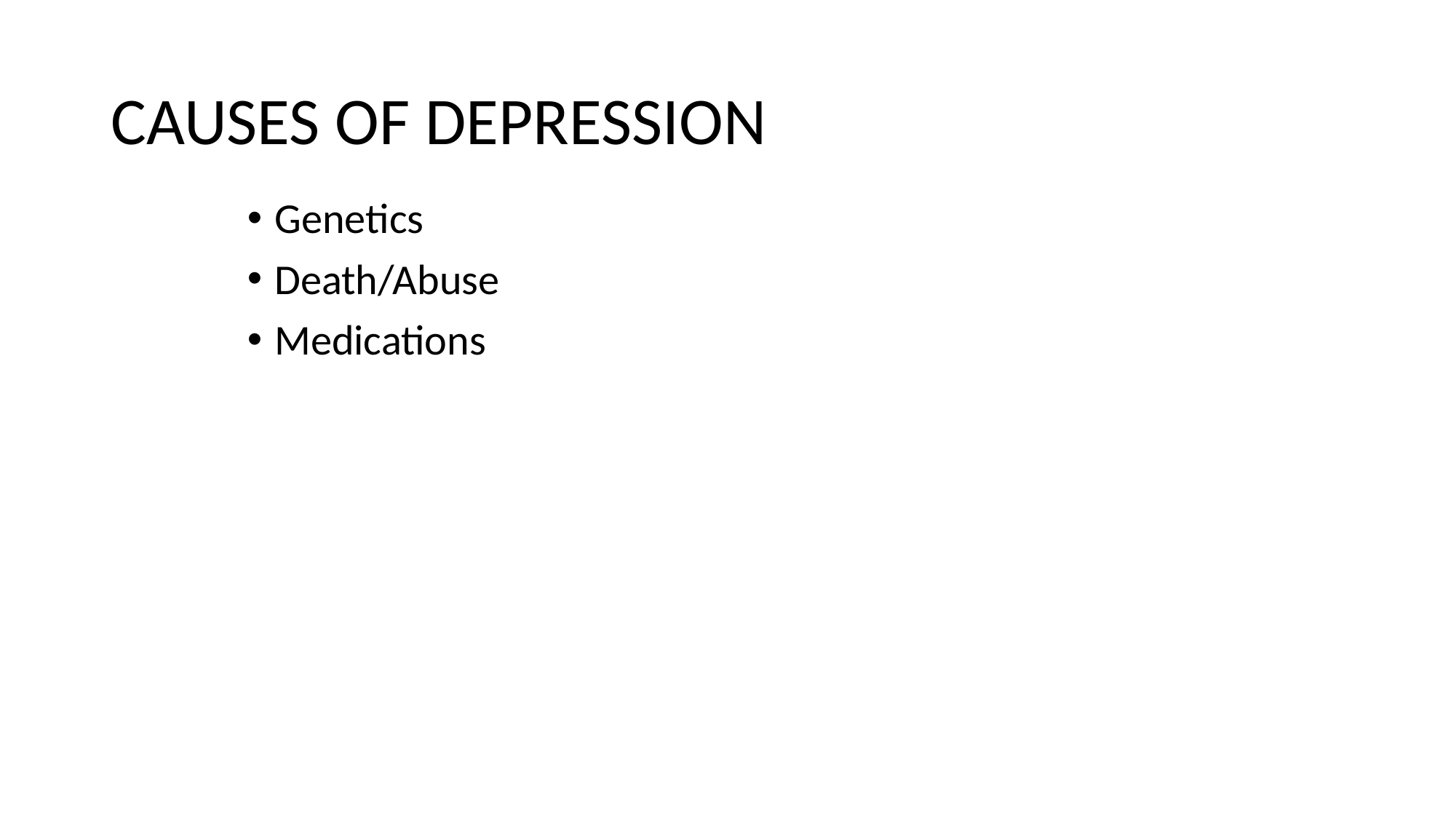

# CAUSES OF DEPRESSION
Genetics
Death/Abuse
Medications